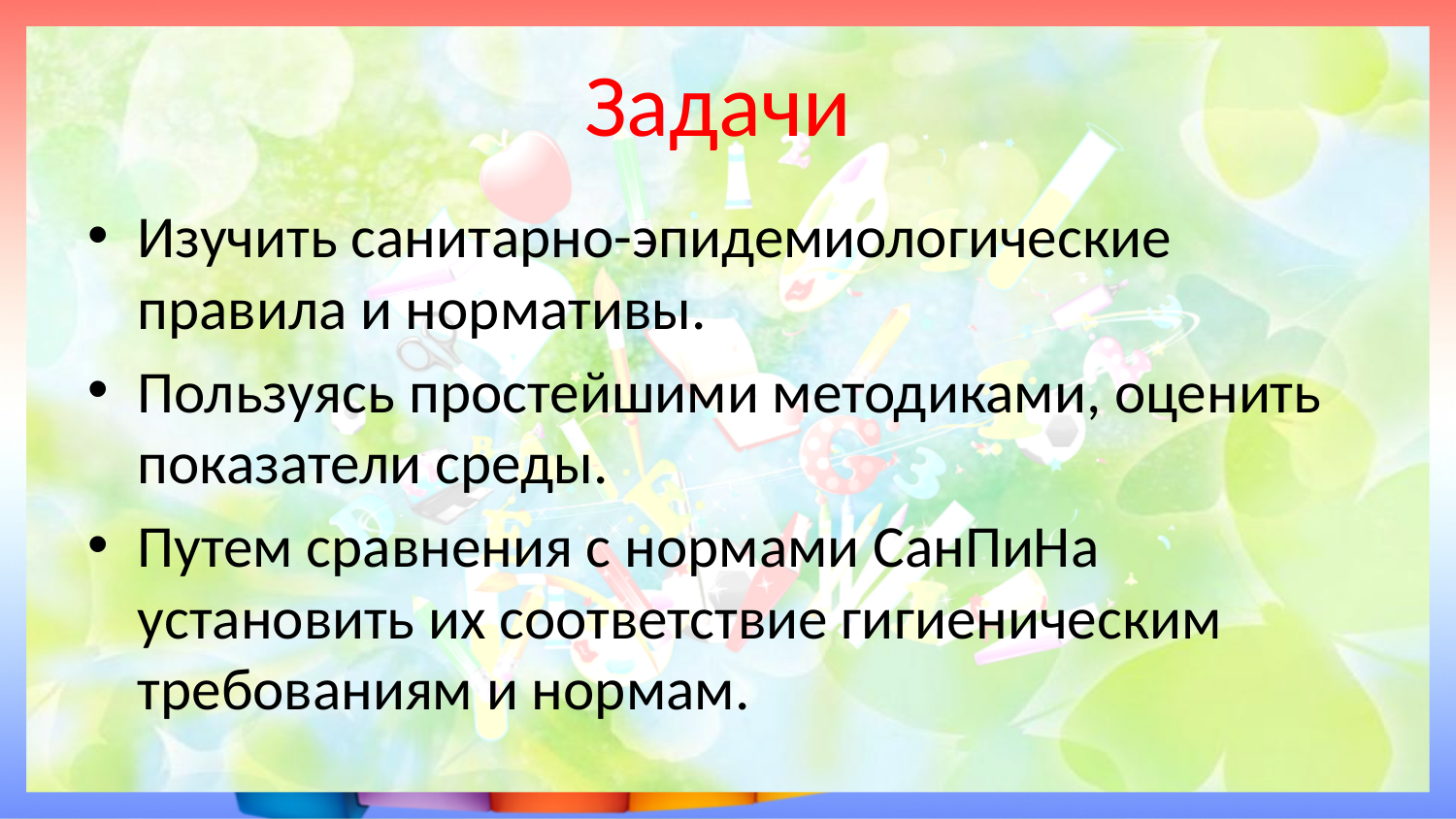

# Задачи
Изучить санитарно-эпидемиологические правила и нормативы.
Пользуясь простейшими методиками, оценить показатели среды.
Путем сравнения с нормами СанПиНа установить их соответствие гигиеническим требованиям и нормам.